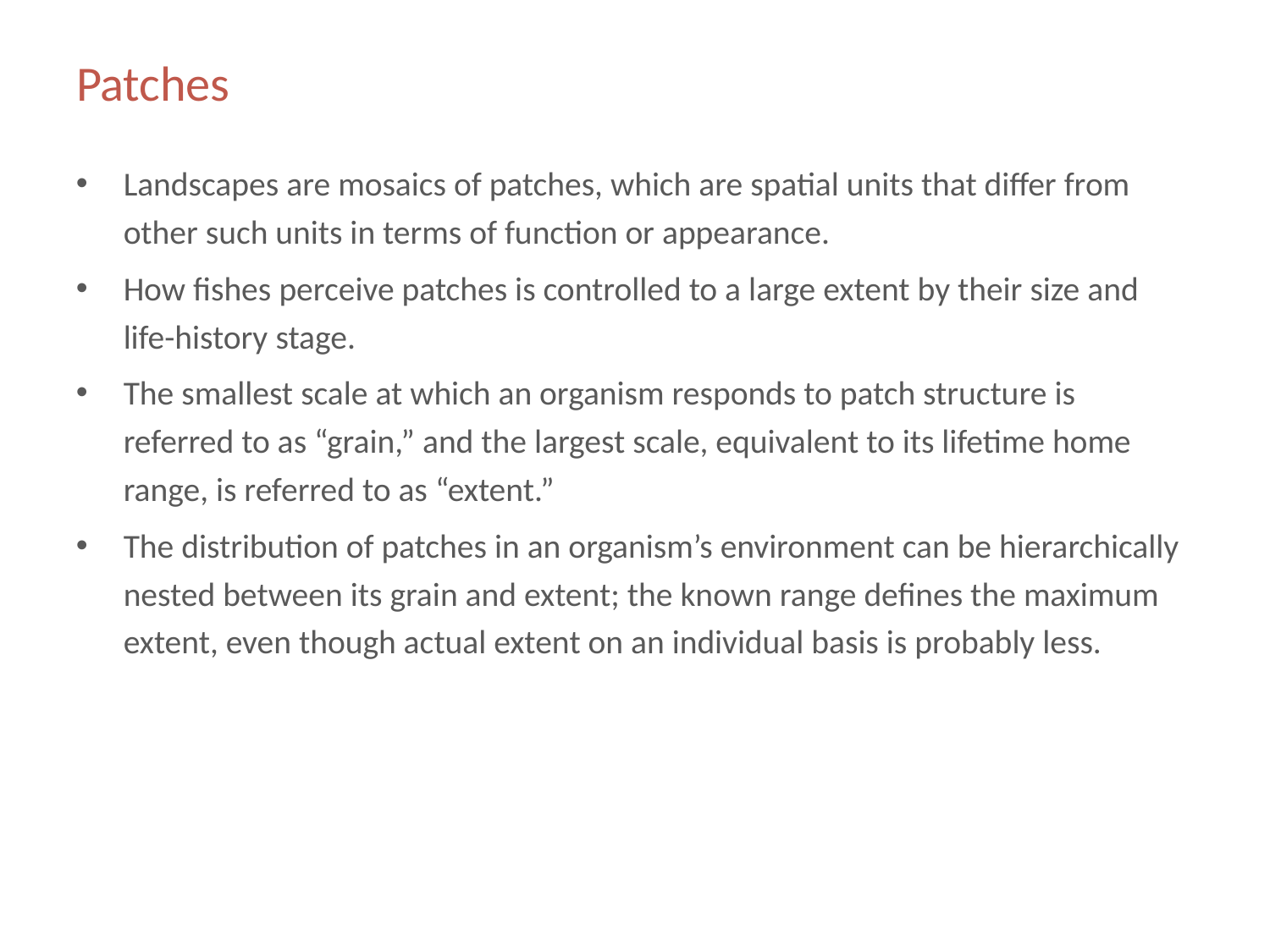

# Patches
Landscapes are mosaics of patches, which are spatial units that differ from other such units in terms of function or appearance.
How fishes perceive patches is controlled to a large extent by their size and life-history stage.
The smallest scale at which an organism responds to patch structure is referred to as “grain,” and the largest scale, equivalent to its lifetime home range, is referred to as “extent.”
The distribution of patches in an organism’s environment can be hierarchically nested between its grain and extent; the known range defines the maximum extent, even though actual extent on an individual basis is probably less.